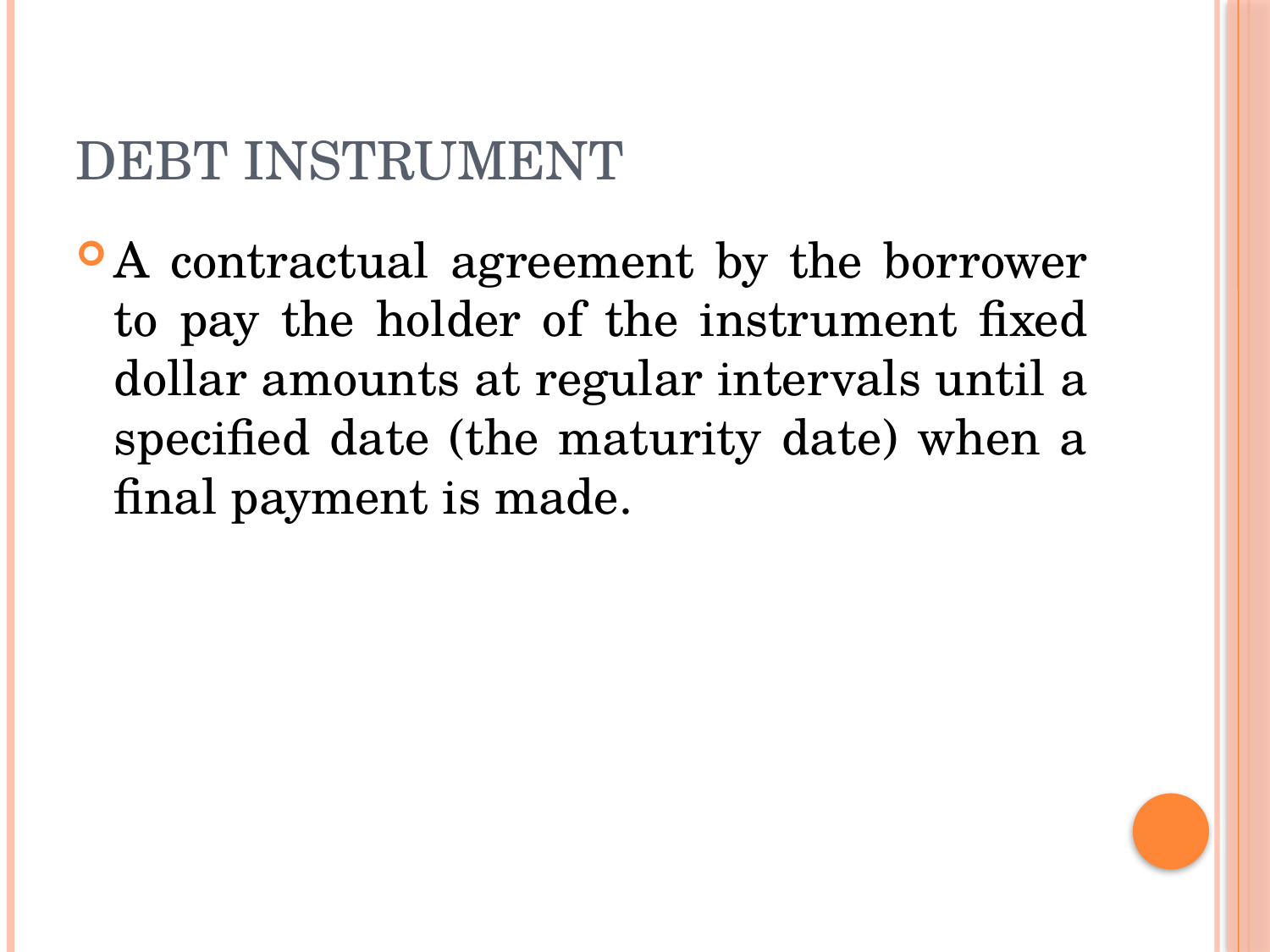

# Debt instrument
A contractual agreement by the borrower to pay the holder of the instrument fixed dollar amounts at regular intervals until a specified date (the maturity date) when a final payment is made.